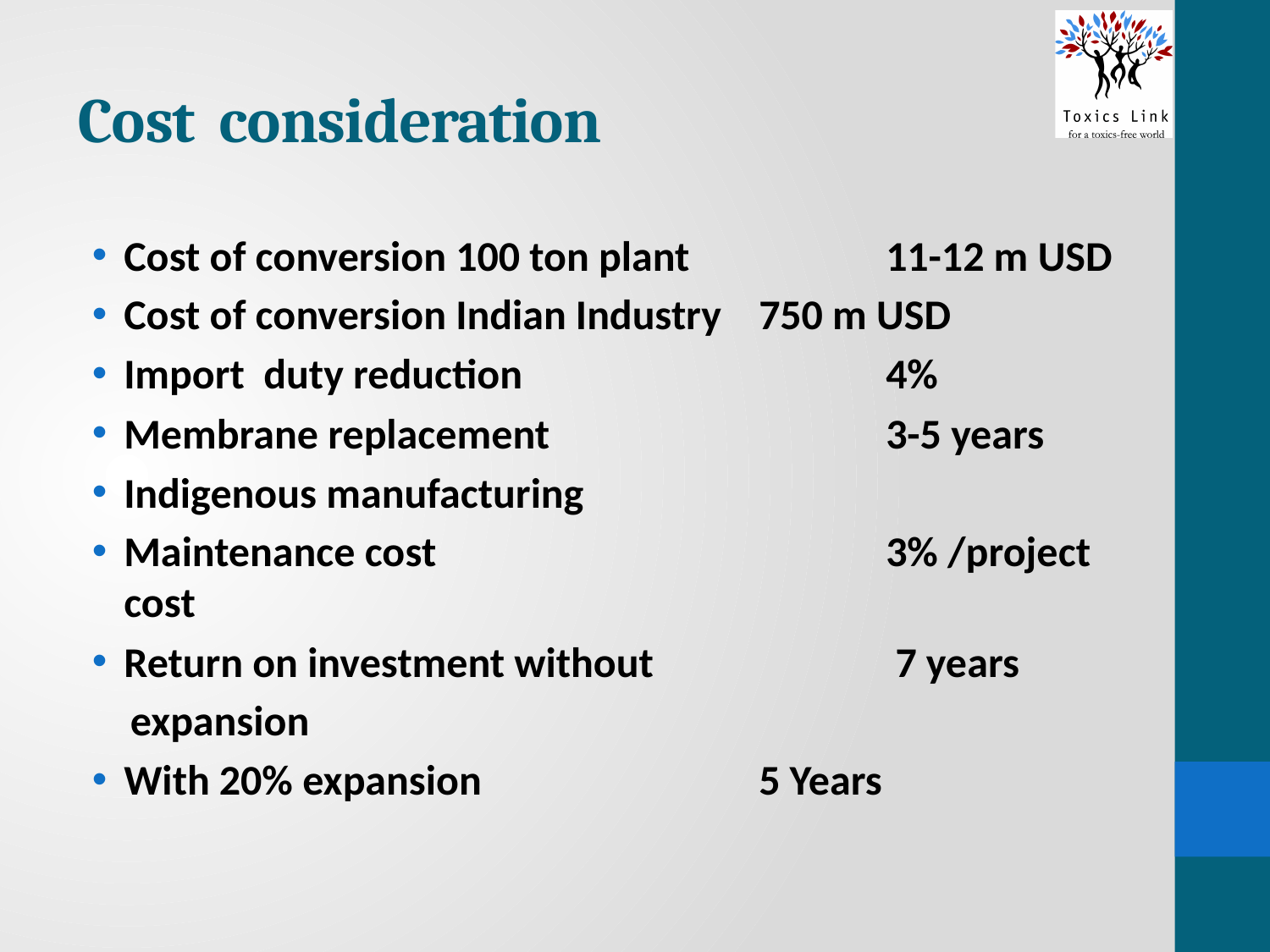

# Cost  consideration
Cost of conversion 100 ton plant		11-12 m USD
Cost of conversion Indian Industry	750 m USD
Import  duty reduction			4%
Membrane replacement 			3-5 years
Indigenous manufacturing
Maintenance cost				3% /project cost
Return on investment without 		 7 years
    expansion
With 20% expansion			5 Years